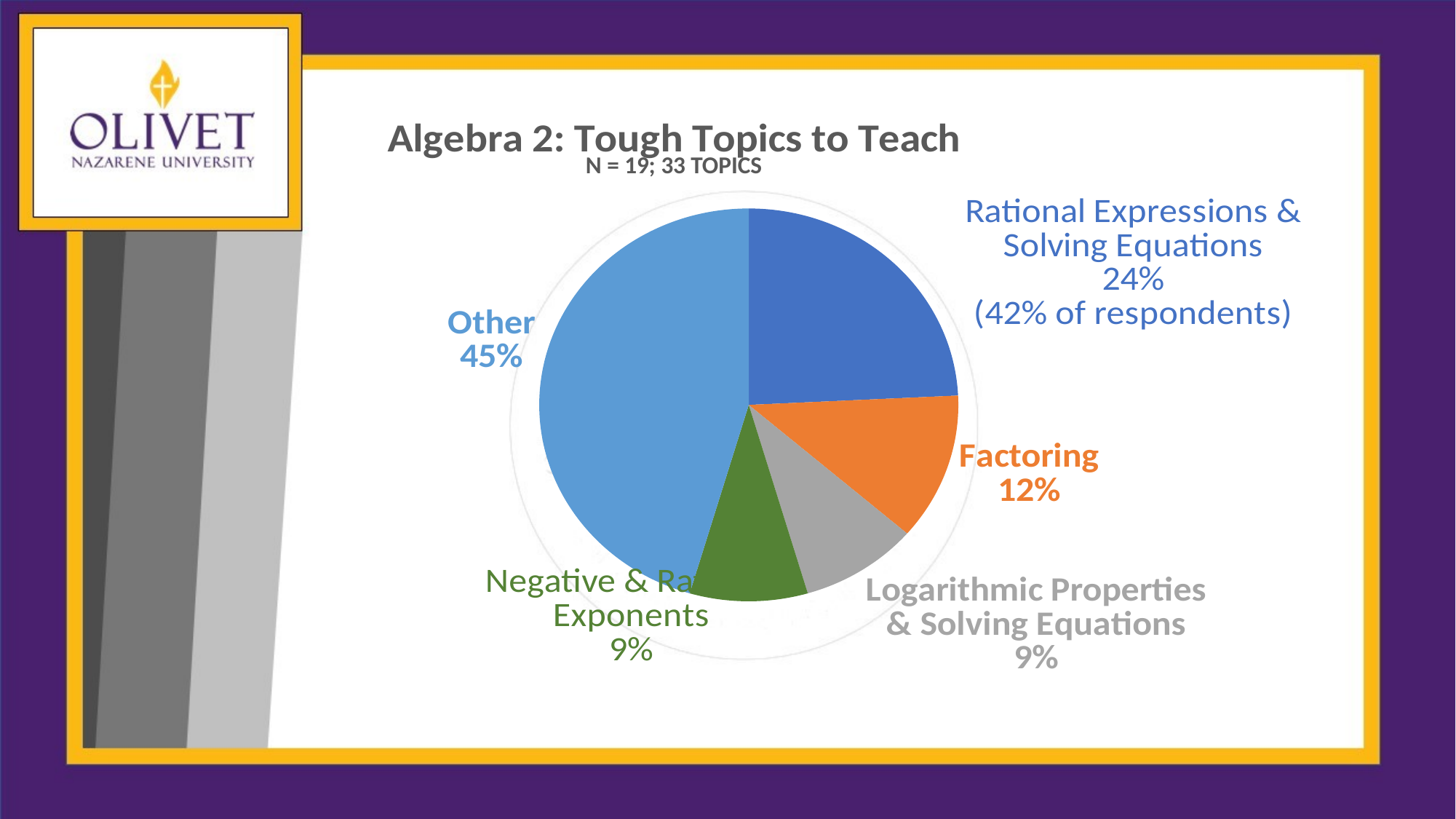

### Chart: Algebra 2: Tough Topics to Teach

| Category |  |
|---|---|
| Rational Expressions & Solving Equations | 8.0 |
| Factoring | 4.0 |
| Logarithmic Properties & Solving Equations | 3.0 |
| Negative & Rational Exponents | 3.0 |
| Other | 15.0 |
N = 19; 33 topics